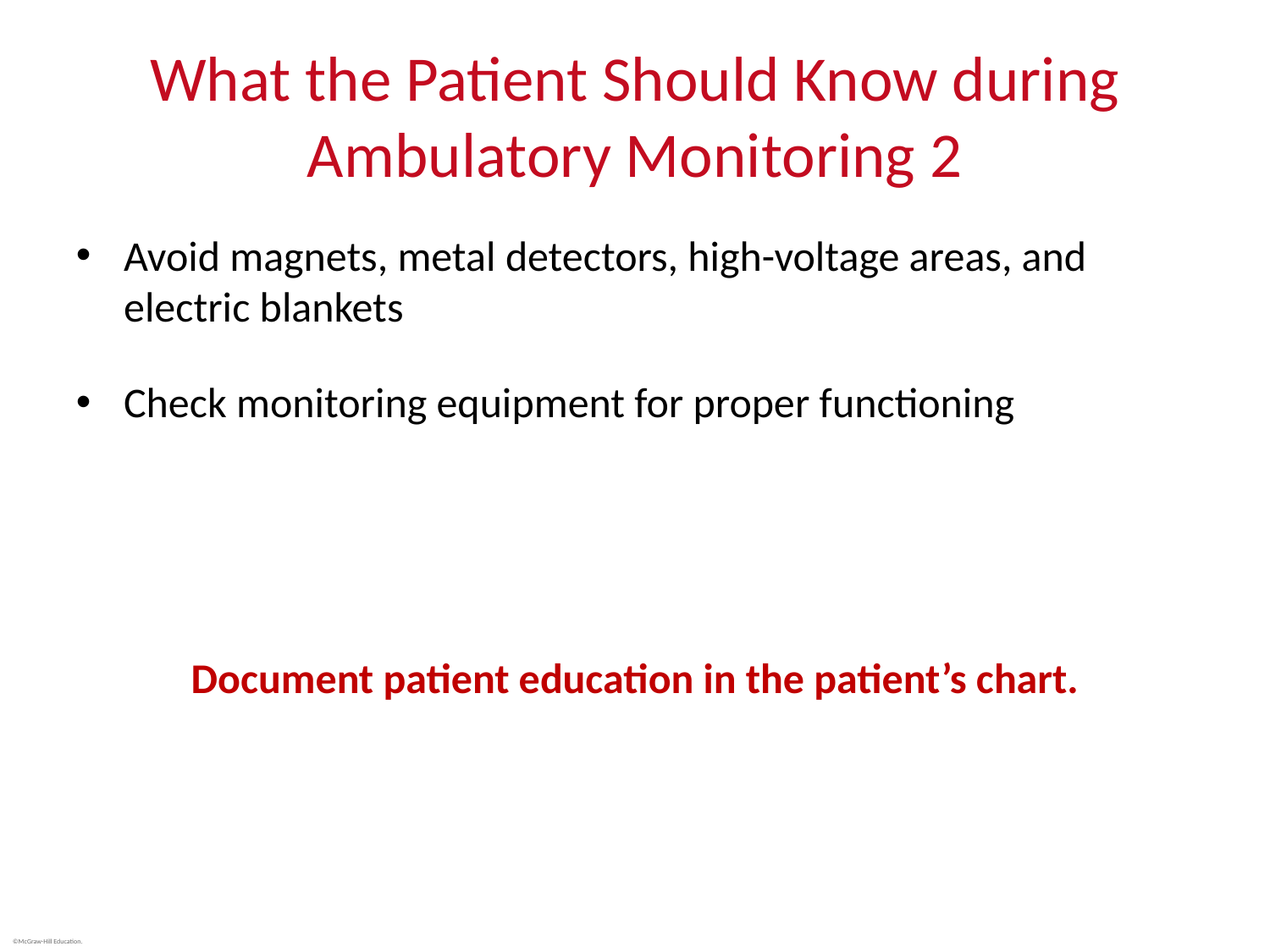

# What the Patient Should Know during Ambulatory Monitoring 2
Avoid magnets, metal detectors, high-voltage areas, and electric blankets
Check monitoring equipment for proper functioning

Document patient education in the patient’s chart.